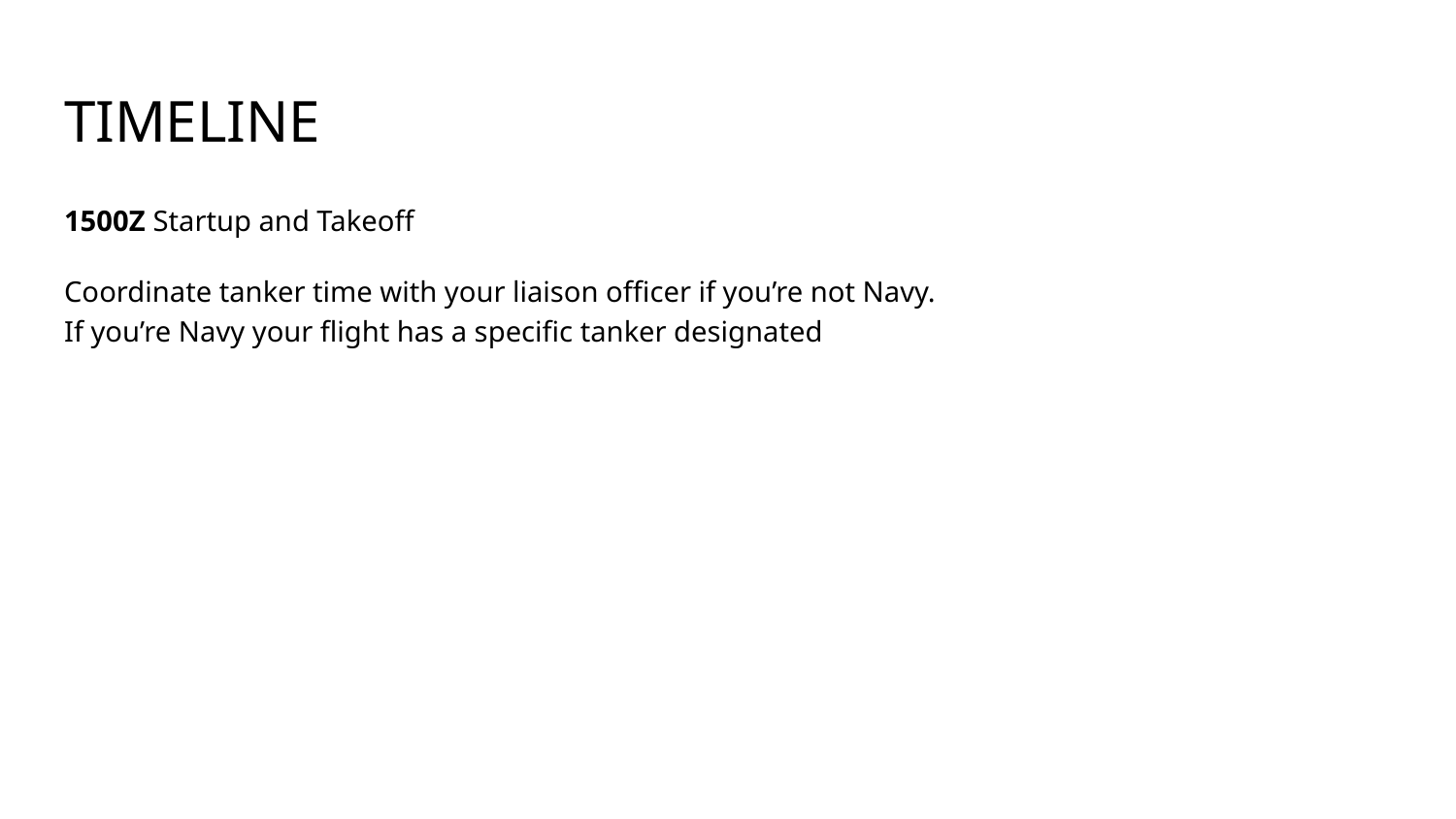

# TIMELINE
1500Z Startup and Takeoff
Coordinate tanker time with your liaison officer if you’re not Navy.
If you’re Navy your flight has a specific tanker designated